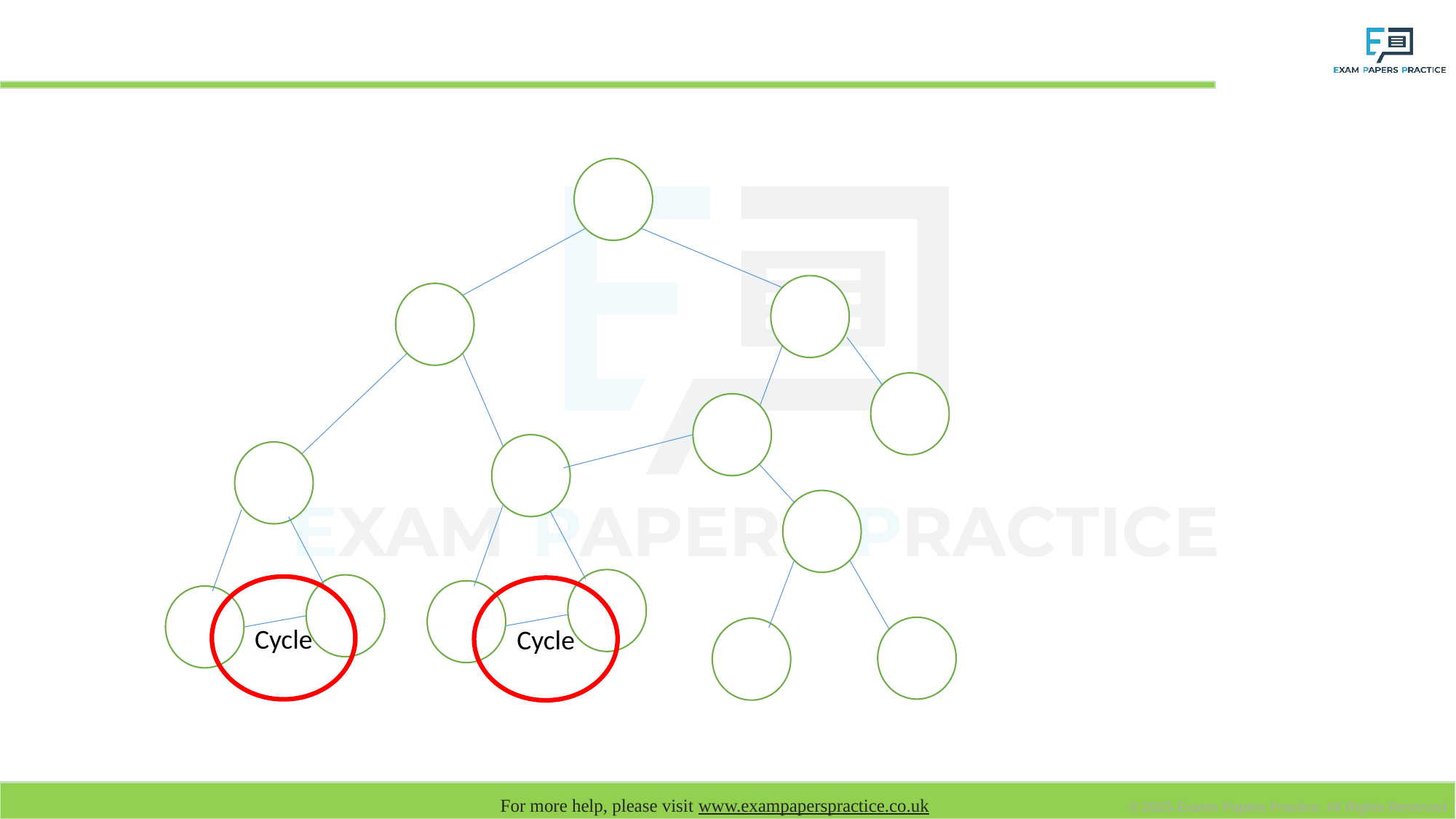

# Why is this not a Tree?

Cycle
Cycle